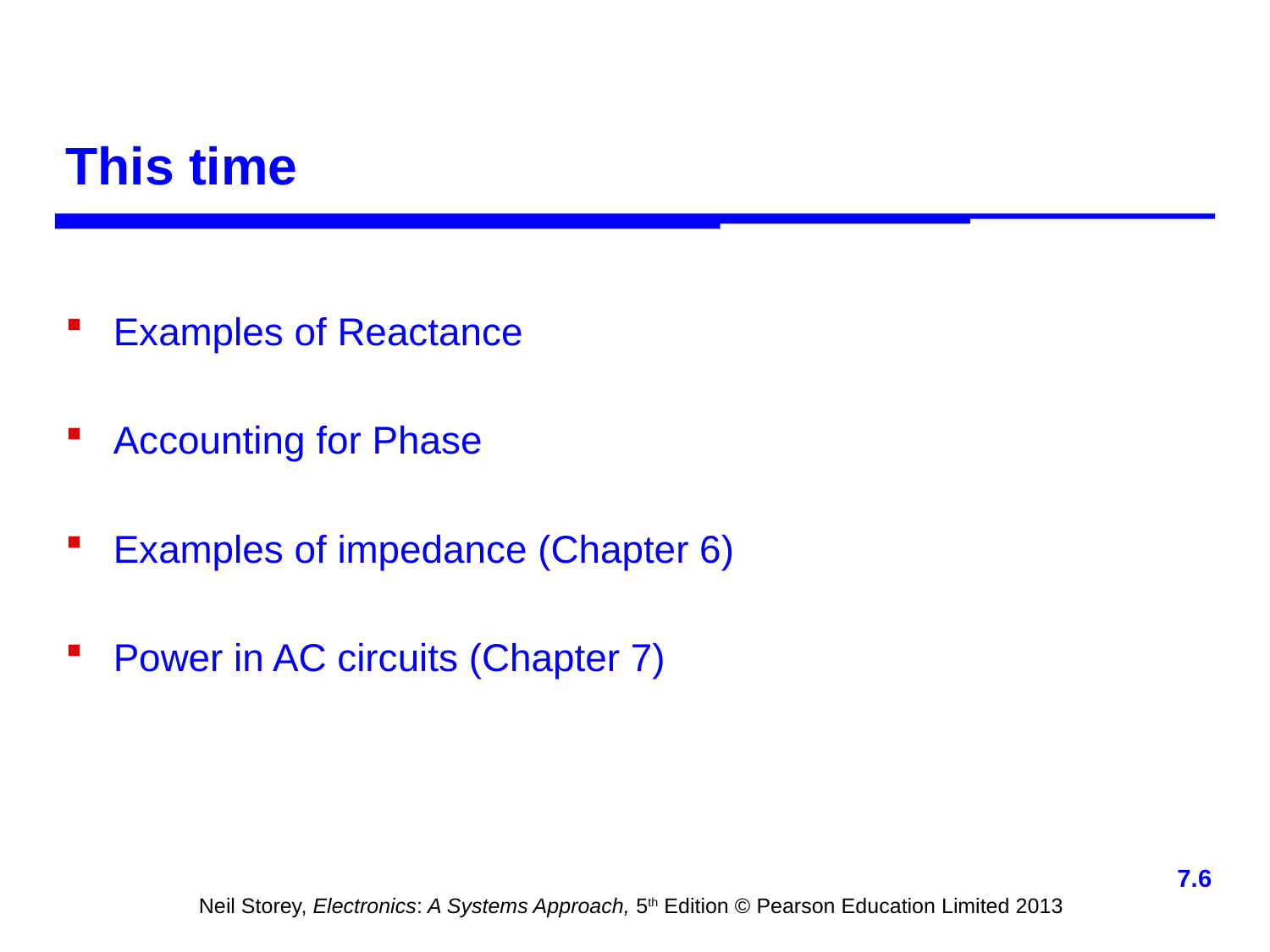

# This time

Examples of Reactance

Accounting for Phase

Examples of impedance (Chapter 6)

Power in AC circuits (Chapter 7)